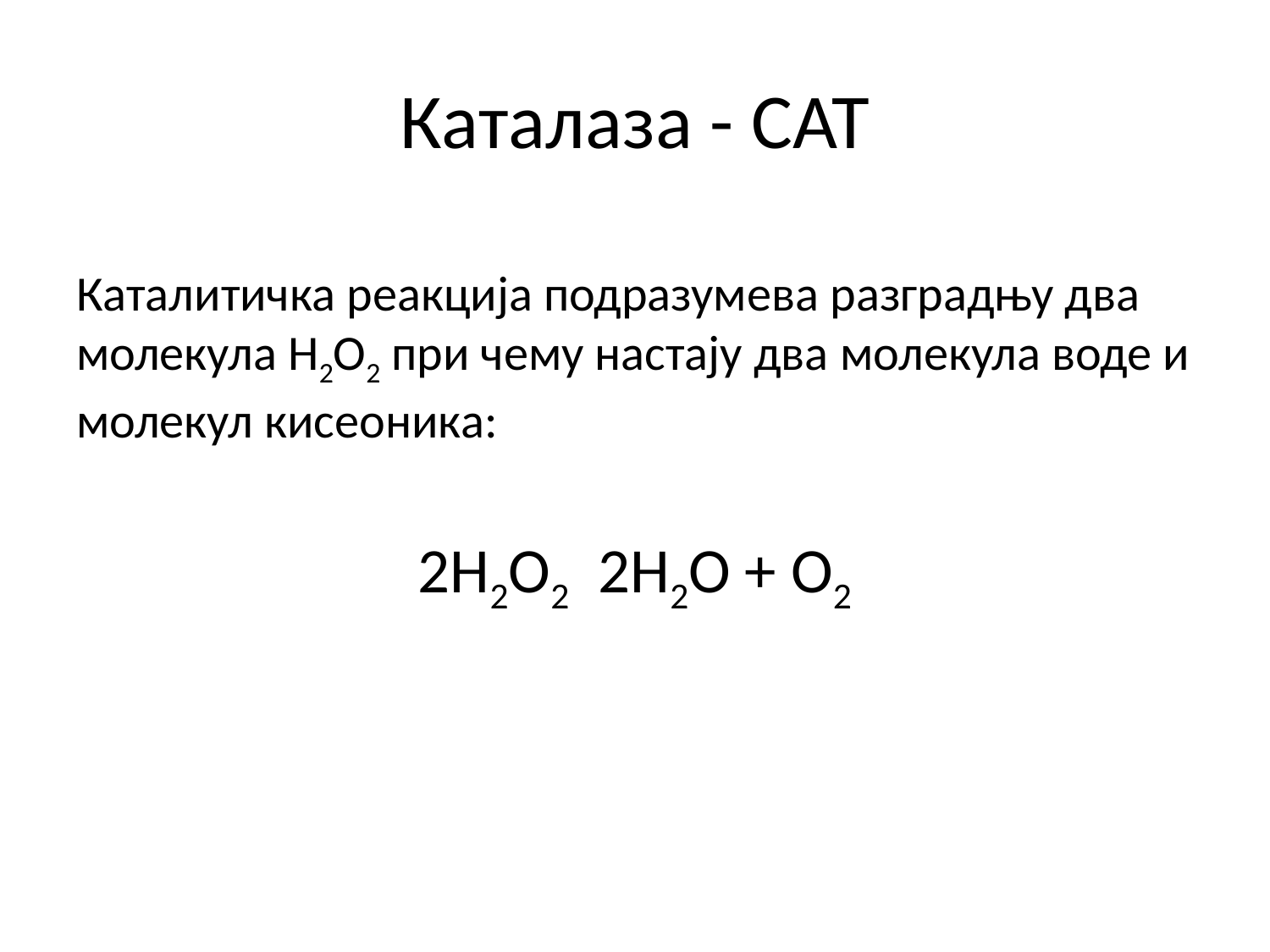

# Каталаза - CAT

Каталитичка реакција подразумева разградњу два молекула H2O2 при чему настају два молекула воде и молекул кисеоника:

2H2O2  2H2O + O2